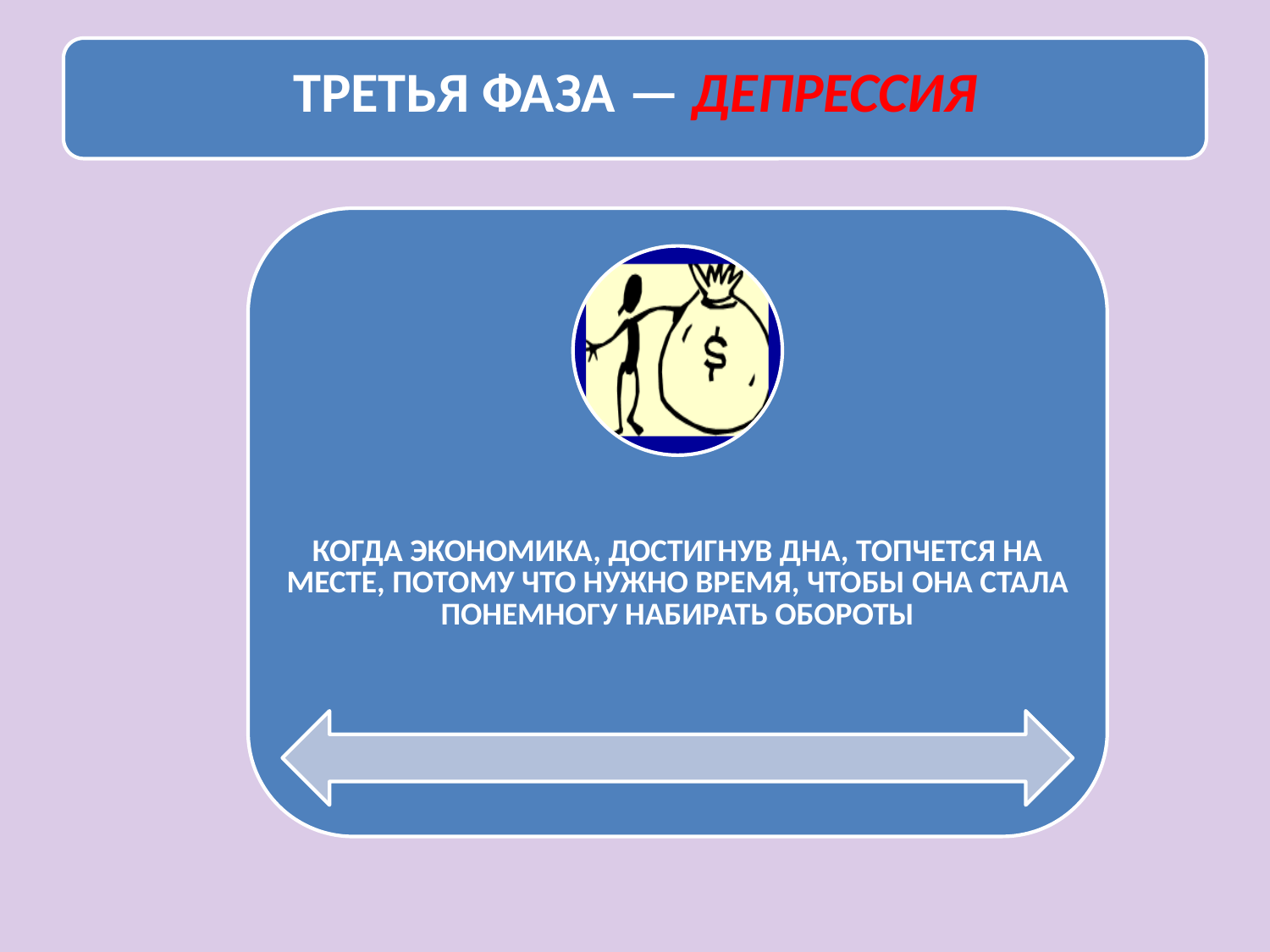

ТРЕТЬЯ ФАЗА — ДЕПРЕССИЯ
КОГДА ЭКОНОМИКА, ДОСТИГНУВ ДНА, ТОПЧЕТСЯ НА МЕСТЕ, ПОТОМУ ЧТО НУЖНО ВРЕМЯ, ЧТО­БЫ ОНА СТАЛА ПОНЕМНОГУ НАБИРАТЬ ОБОРОТЫ